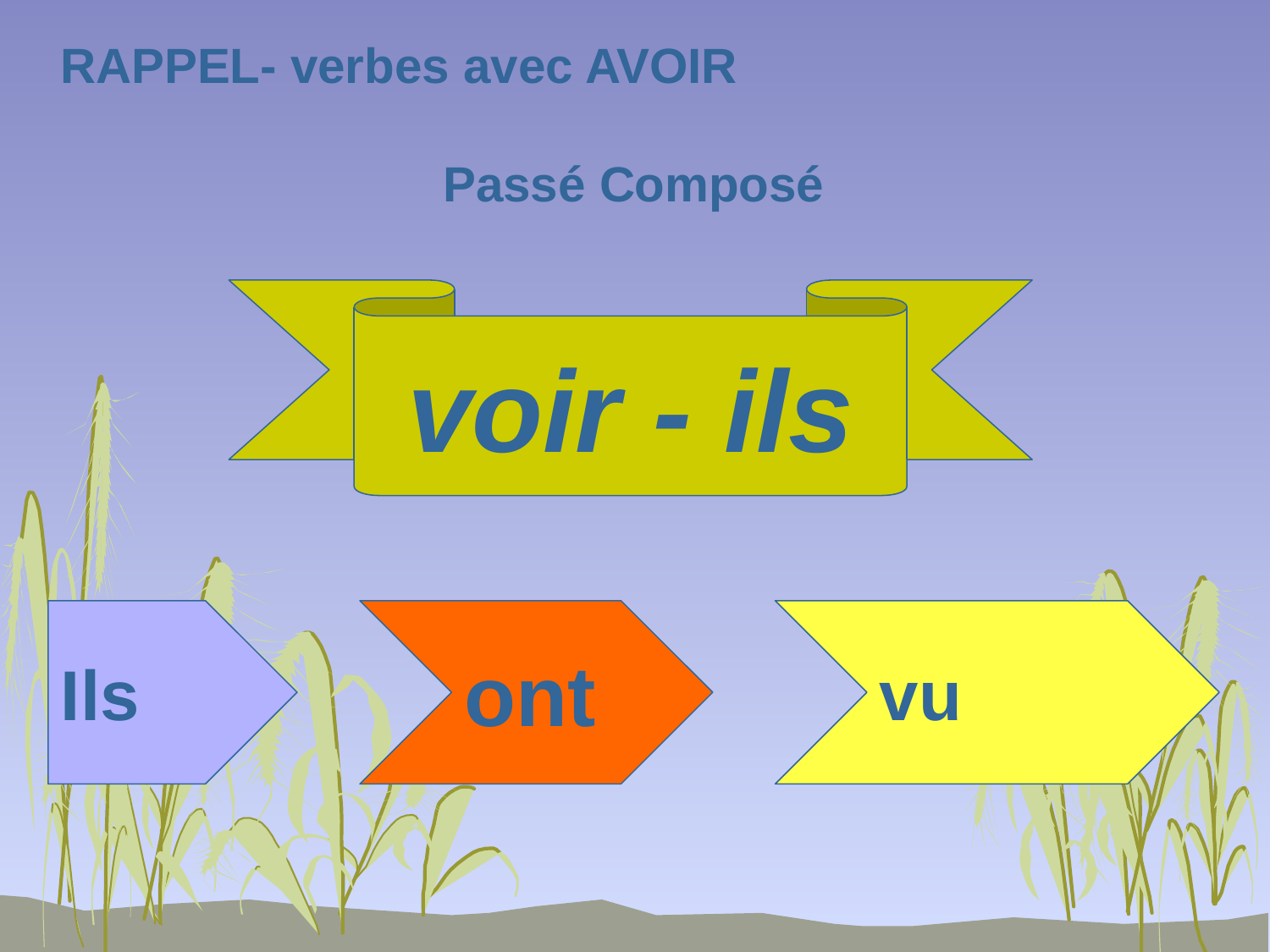

RAPPEL- verbes avec AVOIR

Passé Composé
voir - ils
Ils
ont
vu